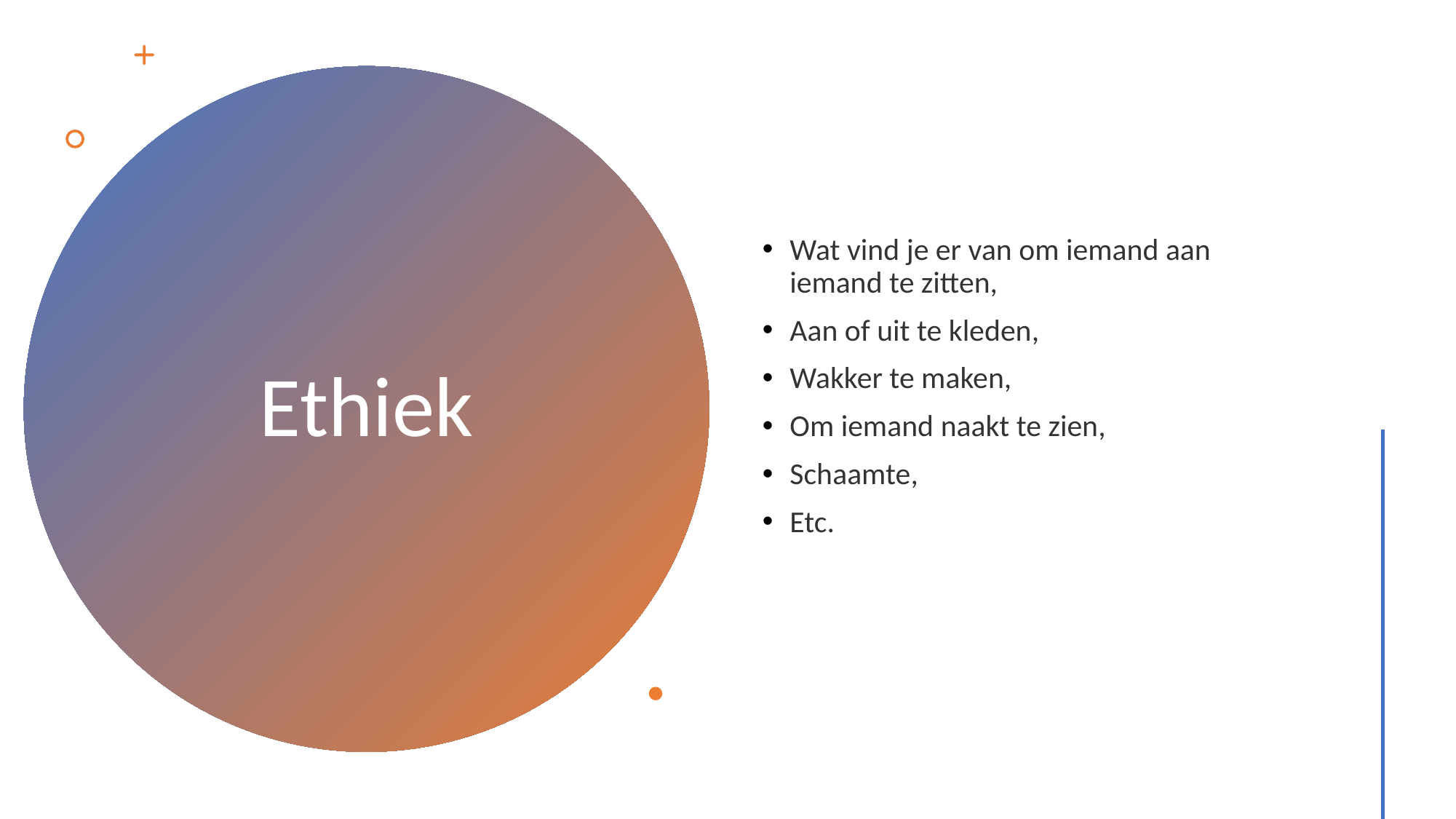

Wat vind je er van om iemand aan iemand te zitten,
Aan of uit te kleden,
Wakker te maken,
Om iemand naakt te zien,
Schaamte,
Etc.

# Ethiek